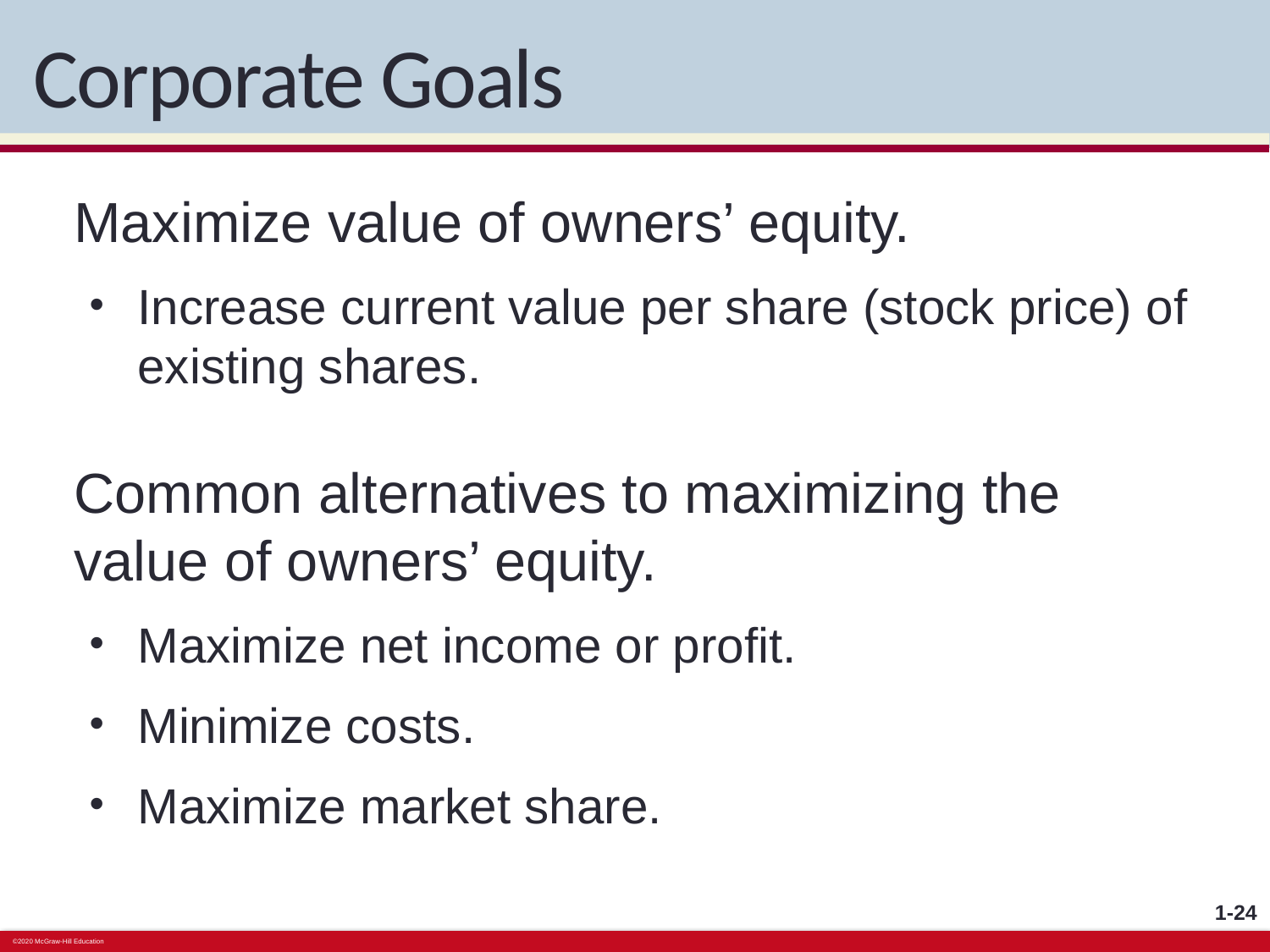

# Corporate Goals
Maximize value of owners’ equity.
Increase current value per share (stock price) of existing shares.
Common alternatives to maximizing the value of owners’ equity.
Maximize net income or profit.
Minimize costs.
Maximize market share.